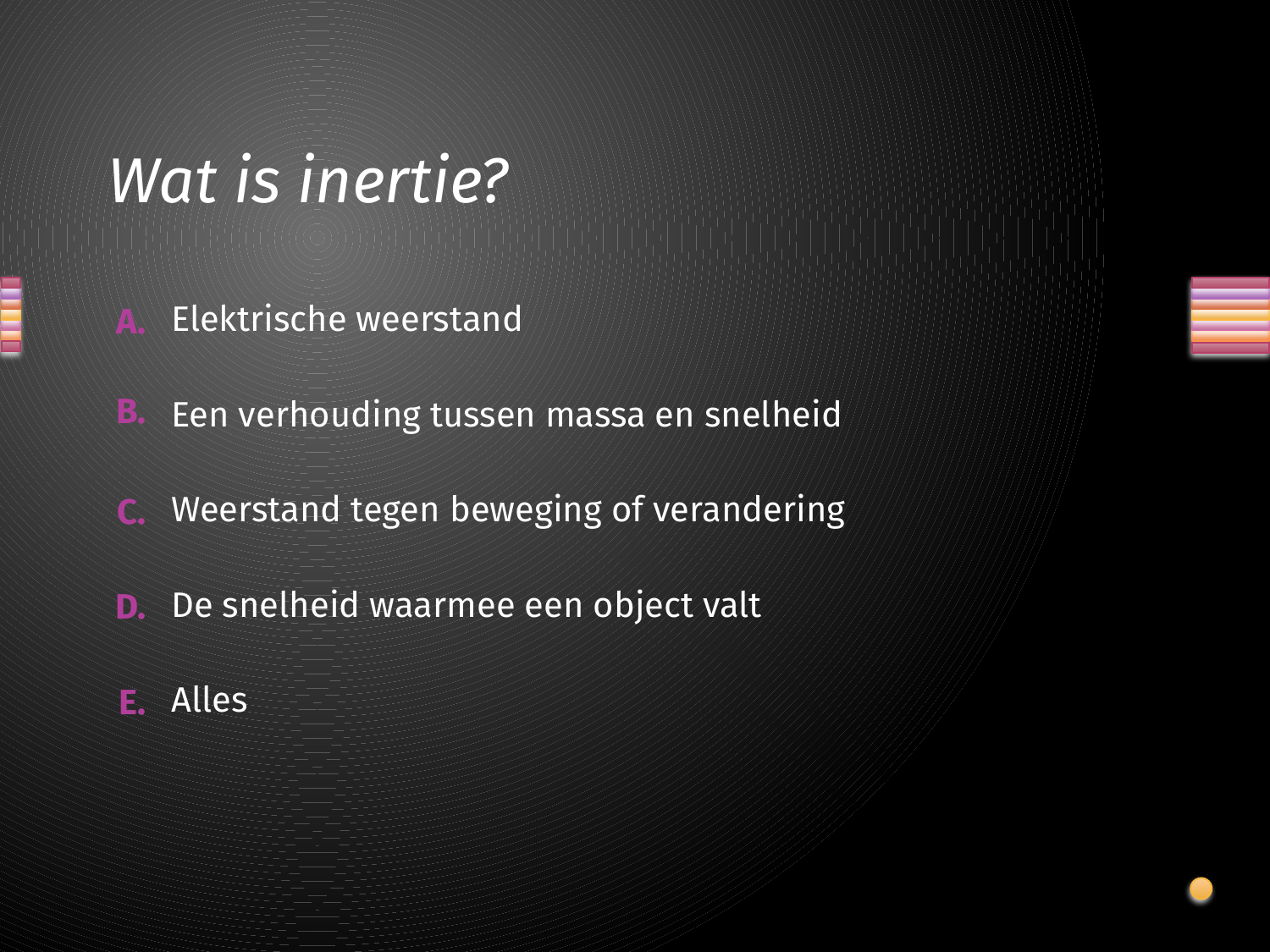

# Wat is inertie?
Elektrische weerstand
Een verhouding tussen massa en snelheid
Weerstand tegen beweging of verandering
De snelheid waarmee een object valt
Alles